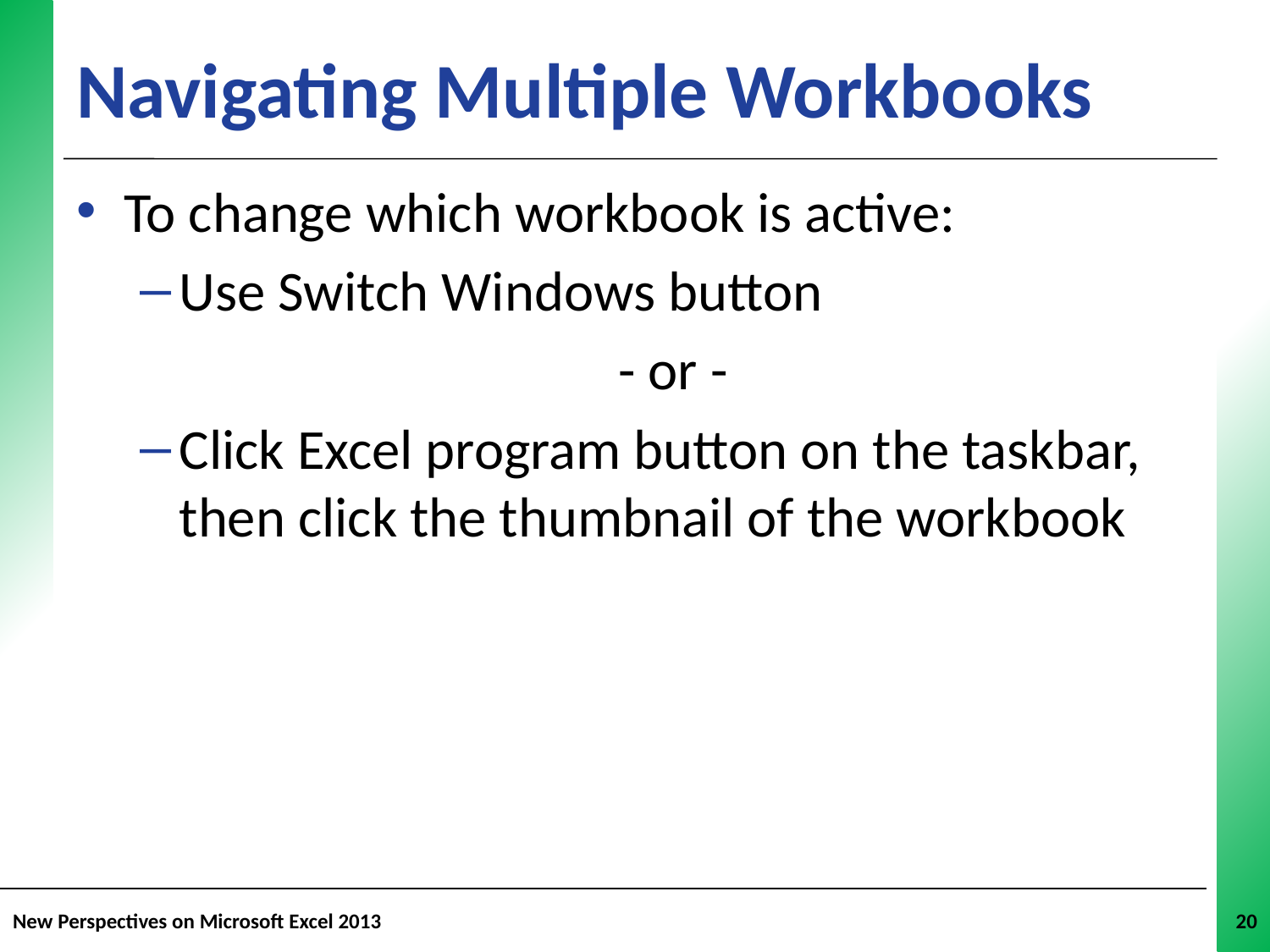

# Navigating Multiple Workbooks
To change which workbook is active:
Use Switch Windows button
 - or -
Click Excel program button on the taskbar, then click the thumbnail of the workbook
New Perspectives on Microsoft Excel 2013
20